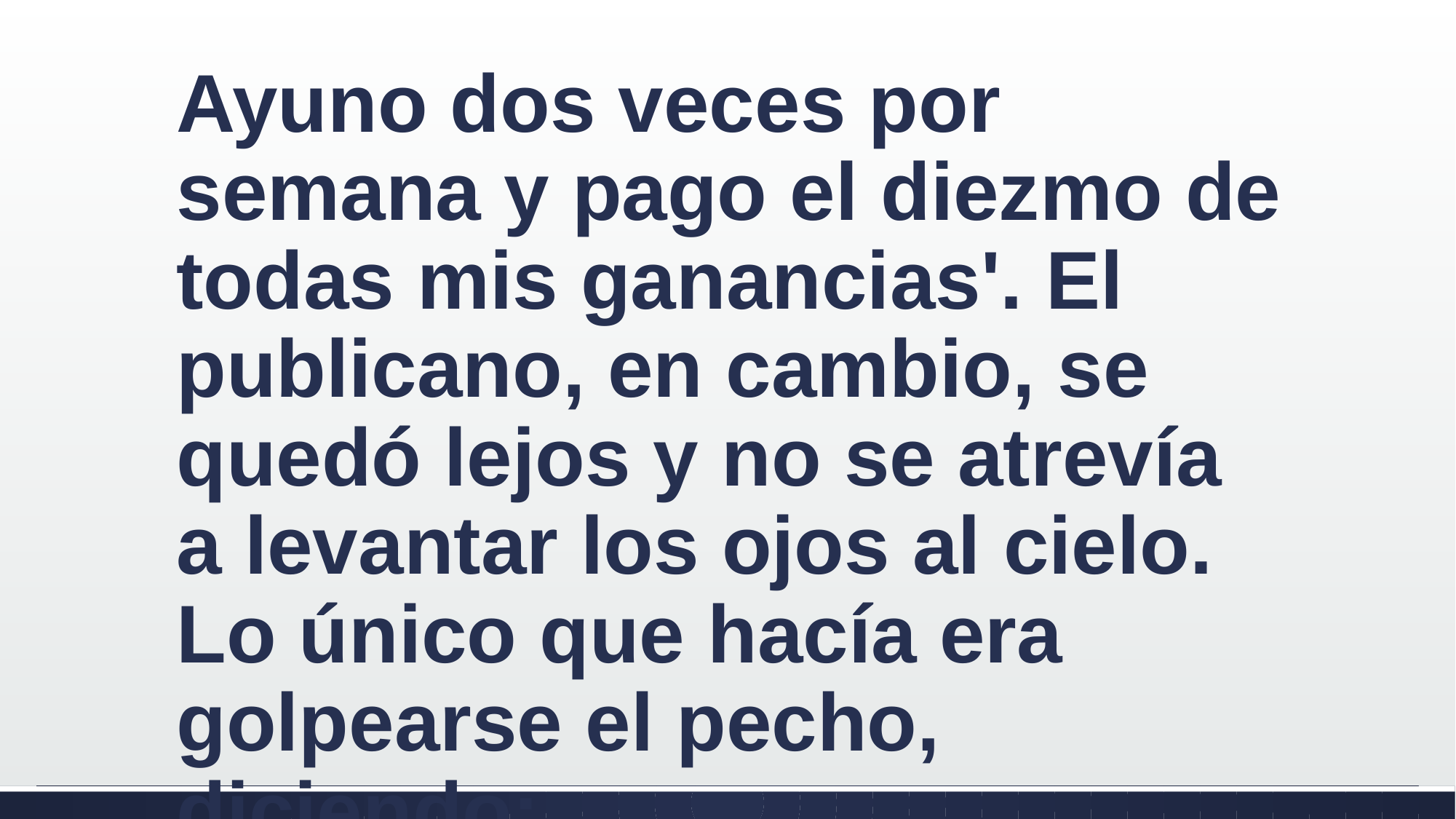

#
Ayuno dos veces por semana y pago el diezmo de todas mis ganancias'. El publicano, en cambio, se quedó lejos y no se atrevía a levantar los ojos al cielo. Lo único que hacía era golpearse el pecho, diciendo: